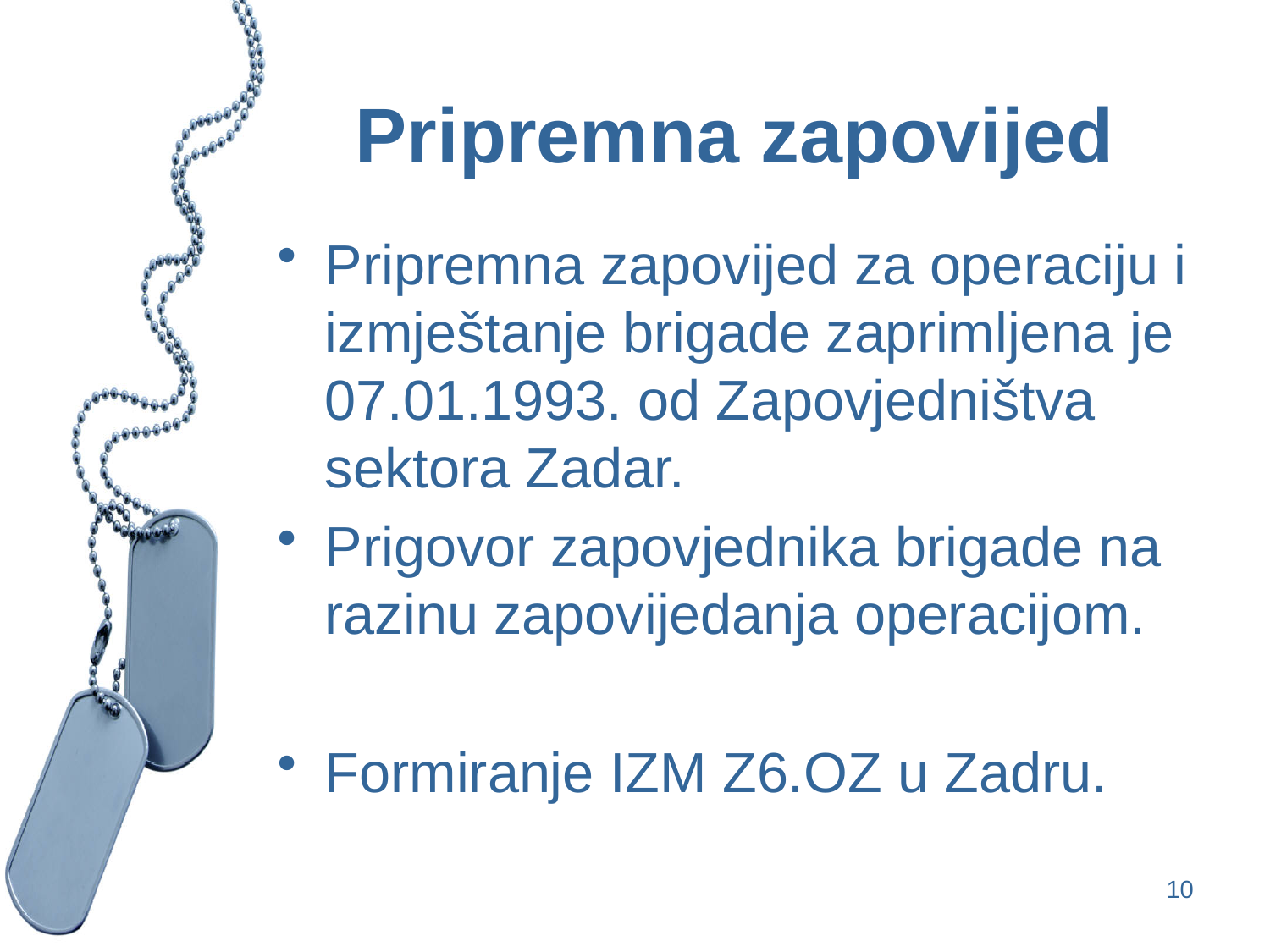

# Pripremna zapovijed
Pripremna zapovijed za operaciju i izmještanje brigade zaprimljena je 07.01.1993. od Zapovjedništva sektora Zadar.
Prigovor zapovjednika brigade na razinu zapovijedanja operacijom.

Formiranje IZM Z6.OZ u Zadru.
10